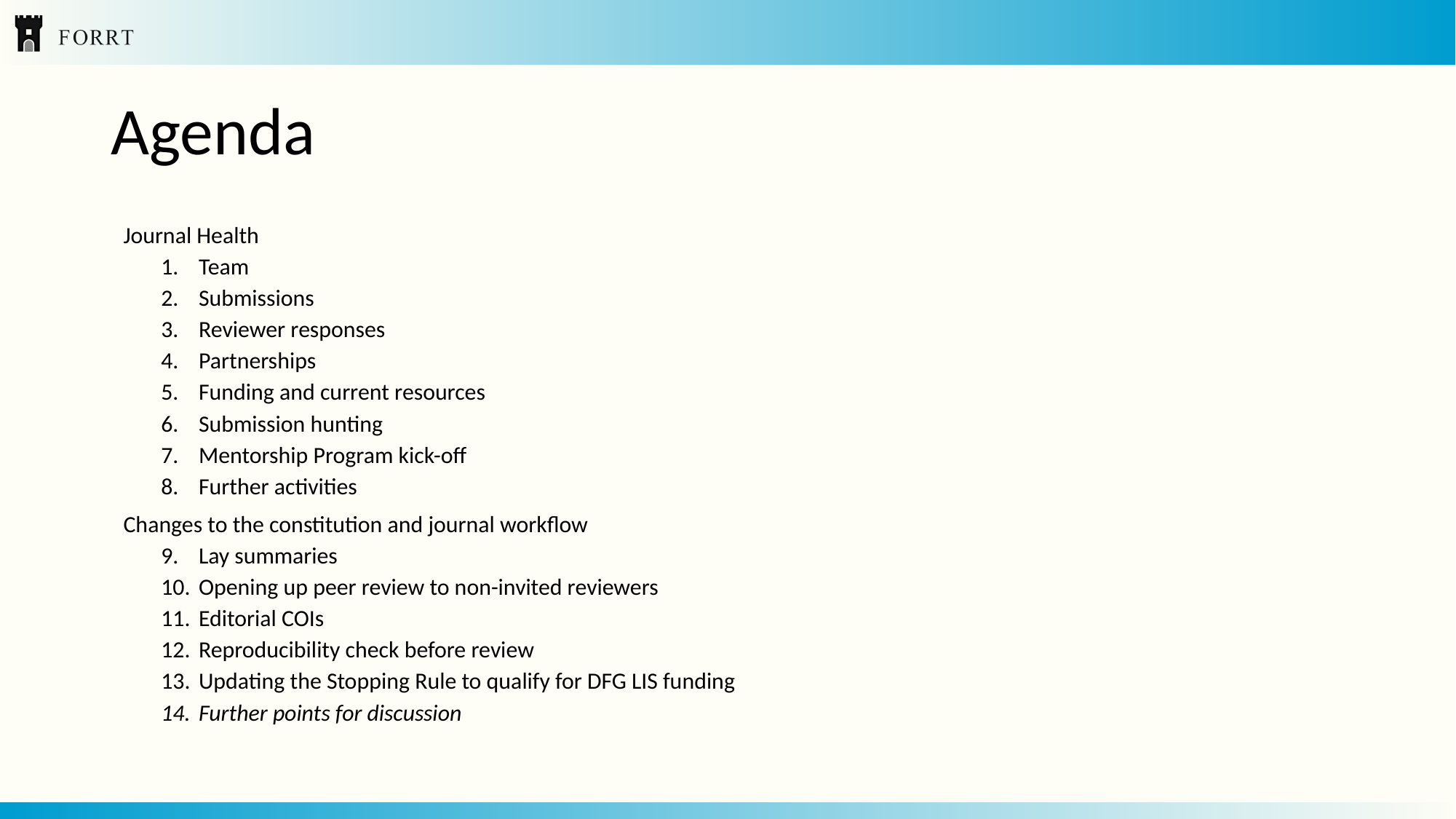

# Agenda
Journal Health
Team
Submissions
Reviewer responses
Partnerships
Funding and current resources
Submission hunting
Mentorship Program kick-off
Further activities
Changes to the constitution and journal workflow
Lay summaries
Opening up peer review to non-invited reviewers
Editorial COIs
Reproducibility check before review
Updating the Stopping Rule to qualify for DFG LIS funding
Further points for discussion